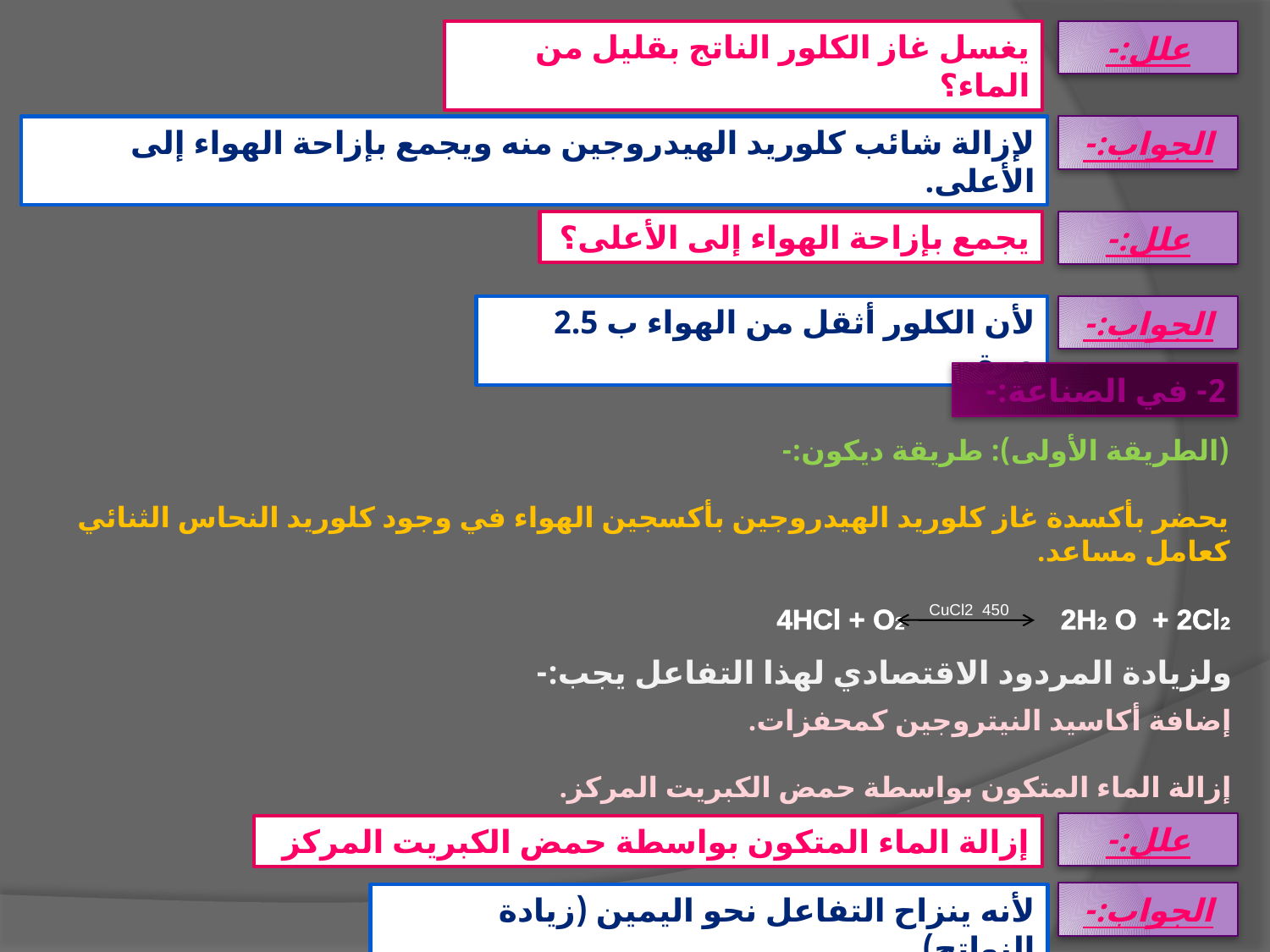

يغسل غاز الكلور الناتج بقليل من الماء؟
علل:-
لإزالة شائب كلوريد الهيدروجين منه ويجمع بإزاحة الهواء إلى الأعلى.
الجواب:-
يجمع بإزاحة الهواء إلى الأعلى؟
علل:-
لأن الكلور أثقل من الهواء ب 2.5 مرة.
الجواب:-
2- في الصناعة:-
(الطريقة الأولى): طريقة ديكون:-

يحضر بأكسدة غاز كلوريد الهيدروجين بأكسجين الهواء في وجود كلوريد النحاس الثنائي كعامل مساعد.

4HCl + O2                    2H2 O  + 2Cl2

CuCl2  450
ولزيادة المردود الاقتصادي لهذا التفاعل يجب:-
إضافة أكاسيد النيتروجين كمحفزات.

إزالة الماء المتكون بواسطة حمض الكبريت المركز.

علل:-
إزالة الماء المتكون بواسطة حمض الكبريت المركز
الجواب:-
لأنه ينزاح التفاعل نحو اليمين (زيادة النواتج).